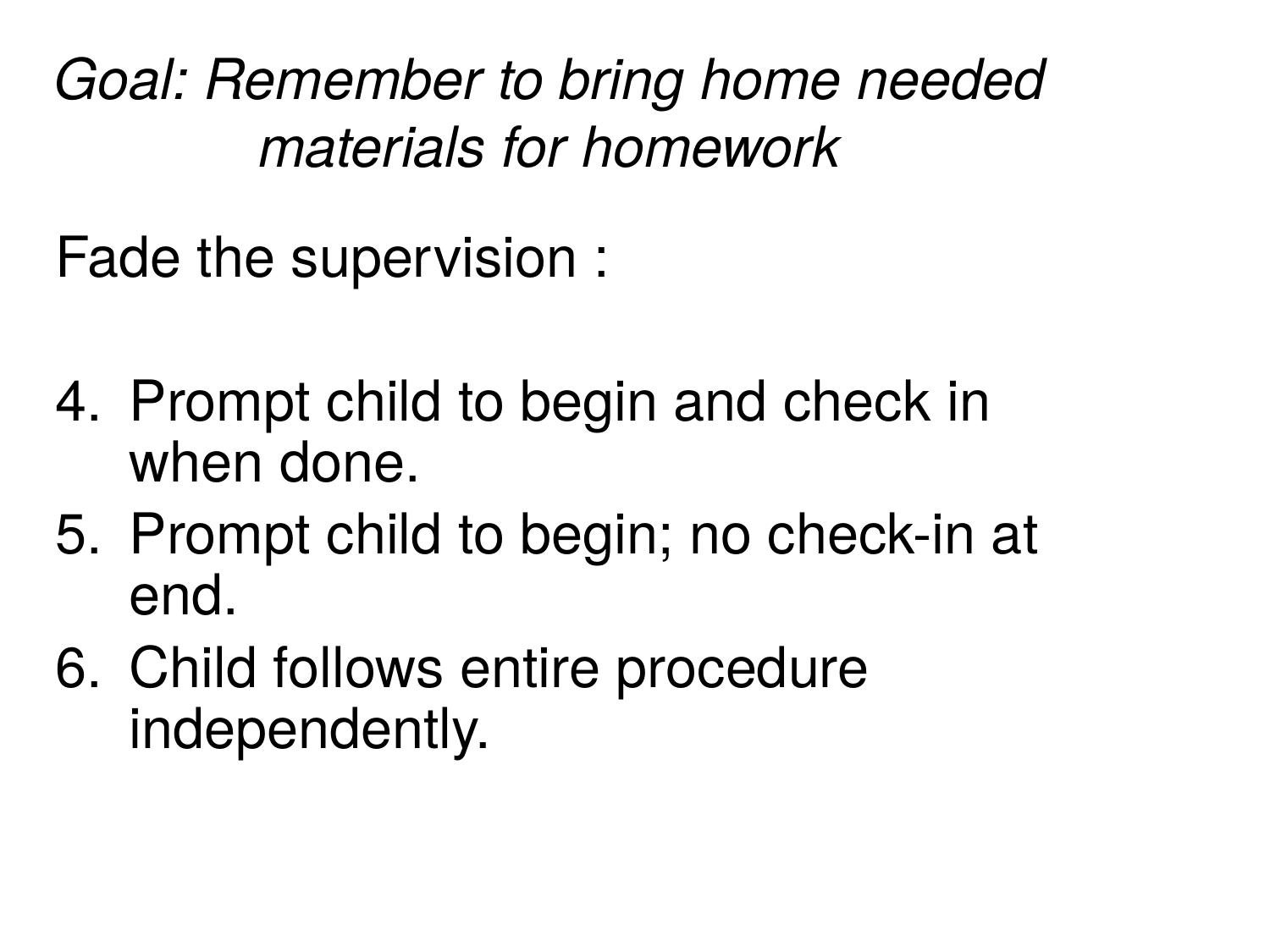

# Goal: Remember to bring home needed materials for homework
Fade the supervision :

Prompt child to begin and check in when done.
Prompt child to begin; no check-in at end.
Child follows entire procedure independently.